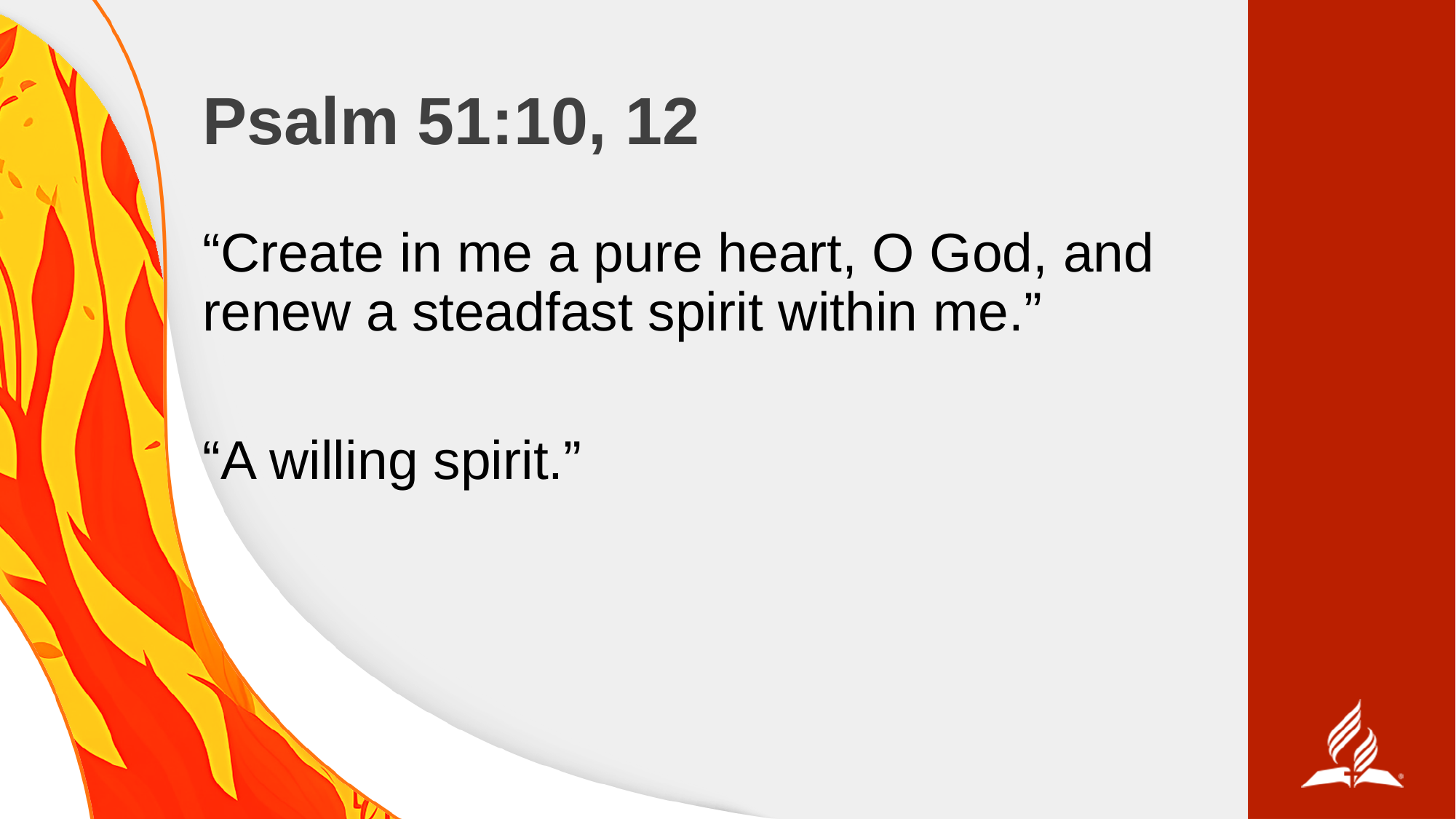

# Psalm 51:10, 12
“Create in me a pure heart, O God, and renew a steadfast spirit within me.”

“A willing spirit.”